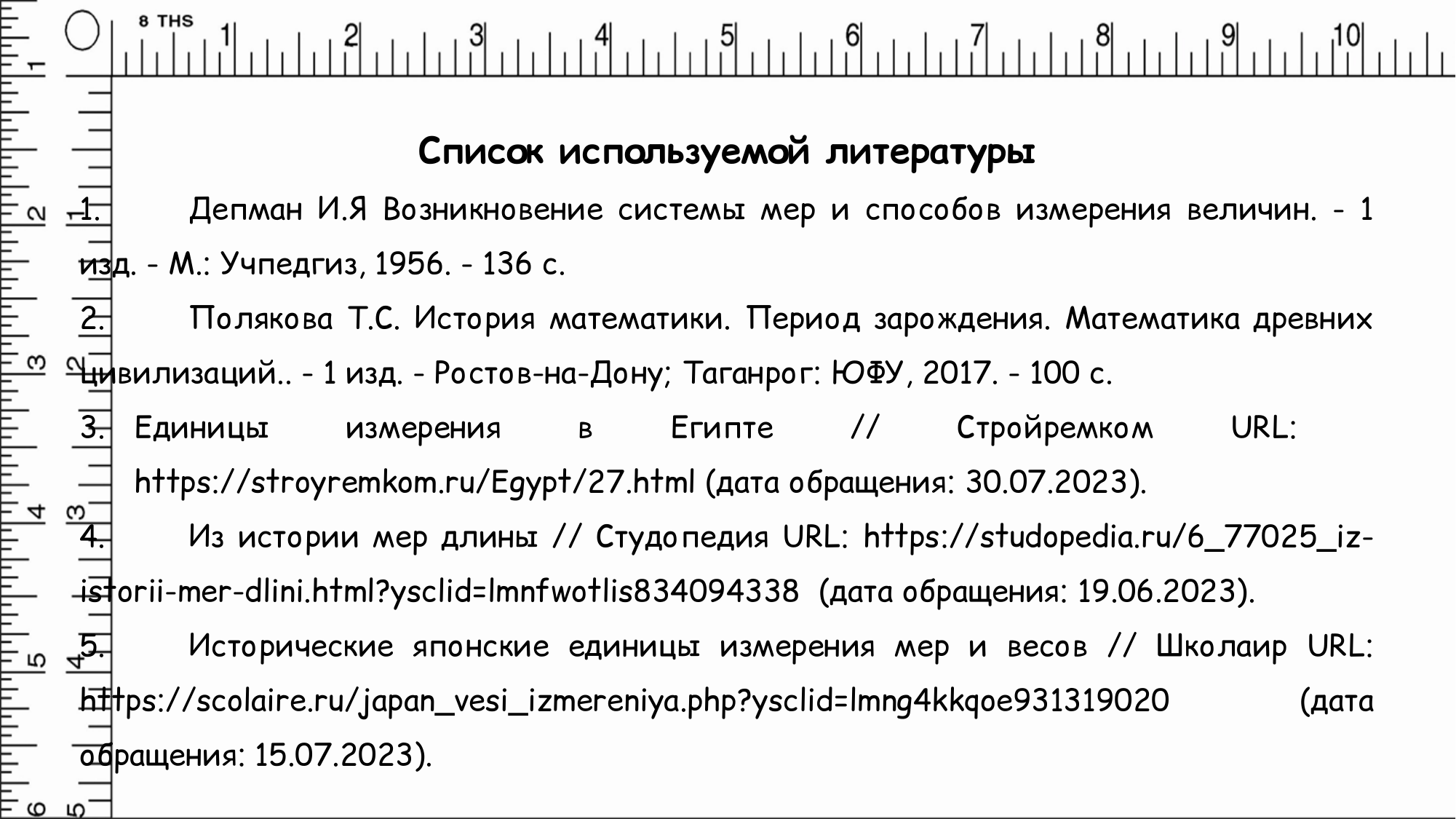

Список используемой литературы
1.	Депман И.Я Возникновение системы мер и способов измерения величин. - 1 изд. - М.: Учпедгиз, 1956. - 136 с.
2.	Полякова Т.С. История математики. Период зарождения. Математика древних цивилизаций.. - 1 изд. - Ростов-на-Дону; Таганрог: ЮФУ, 2017. - 100 с.
Единицы измерения в Египте // Стройремком URL:  https://stroyremkom.ru/Egypt/27.html (дата обращения: 30.07.2023).
4.	Из истории мер длины // Студопедия URL: https://studopedia.ru/6_77025_iz-istorii-mer-dlini.html?ysclid=lmnfwotlis834094338  (дата обращения: 19.06.2023).
5.	Исторические японские единицы измерения мер и весов // Школаир URL: https://scolaire.ru/japan_vesi_izmereniya.php?ysclid=lmng4kkqoe931319020  (дата обращения: 15.07.2023).

#